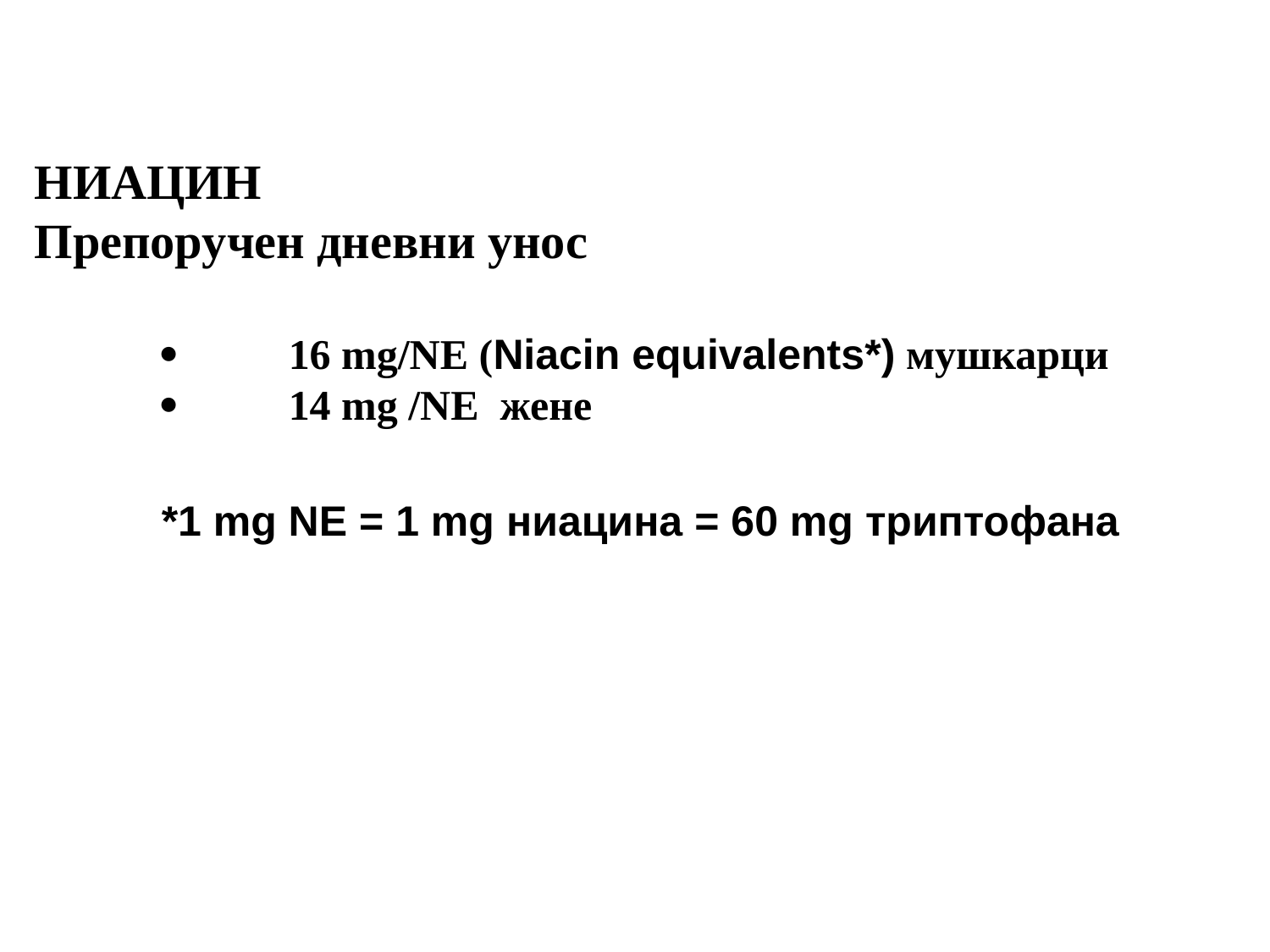

НИАЦИН
Препоручен дневни унос

•	16 mg/NE (Niacin equivalents*) мушкарци
•	14 mg /NE  жене

*1 mg NE = 1 mg ниацина = 60 mg триптофана